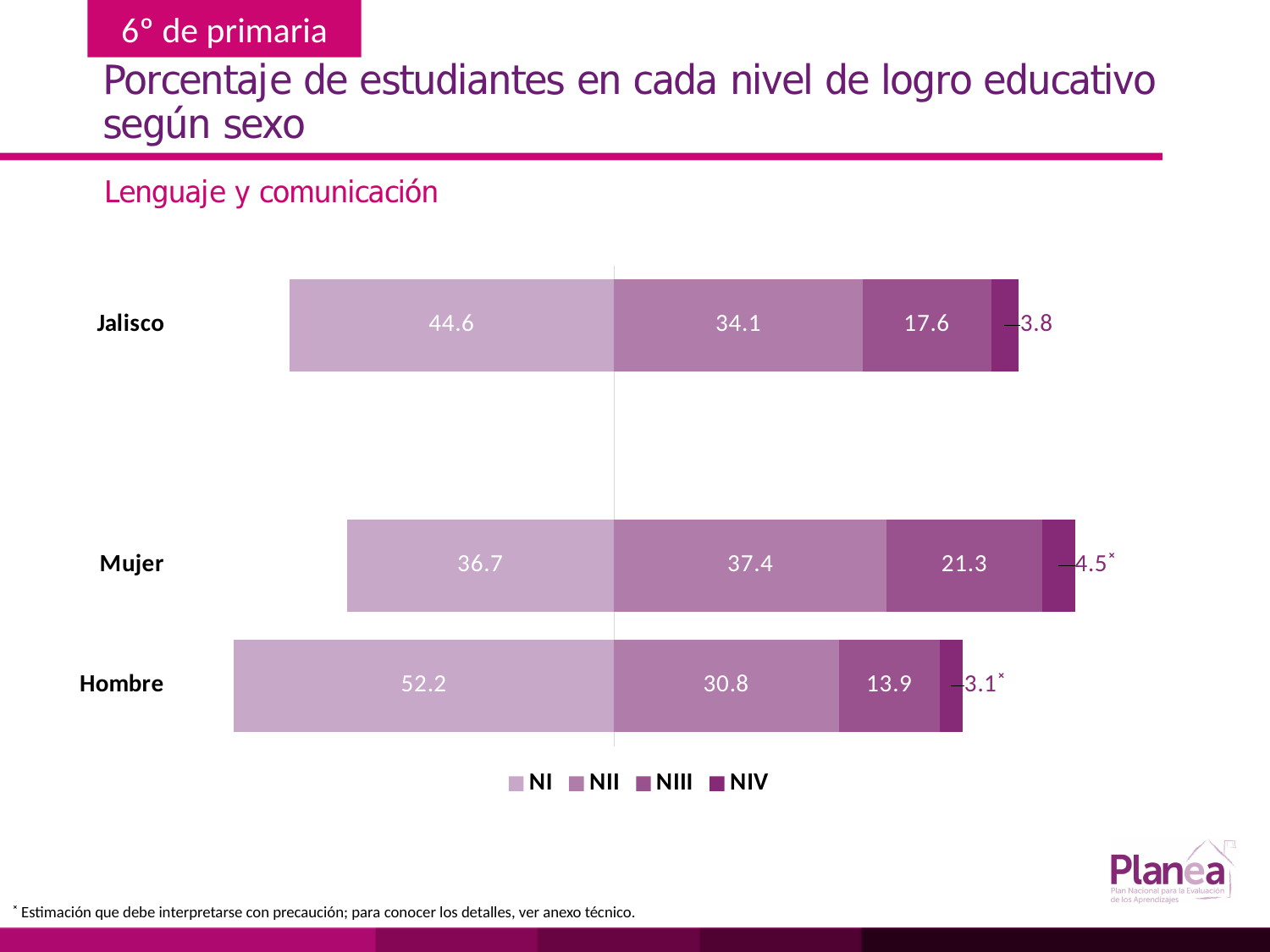

# Porcentaje de estudiantes en cada nivel de logro educativo según sexo

Lenguaje y comunicación

### Chart

| Category |  |  |  |  |
|---|---|---|---|---|
| Hombre | -52.2 | 30.8 | 13.9 | 3.1 |
| Mujer | -36.7 | 37.4 | 21.3 | 4.5 |
|  | None | None | None | None |
| Jalisco | -44.6 | 34.1 | 17.6 | 3.8 |
˟ Estimación que debe interpretarse con precaución; para conocer los detalles, ver anexo técnico.